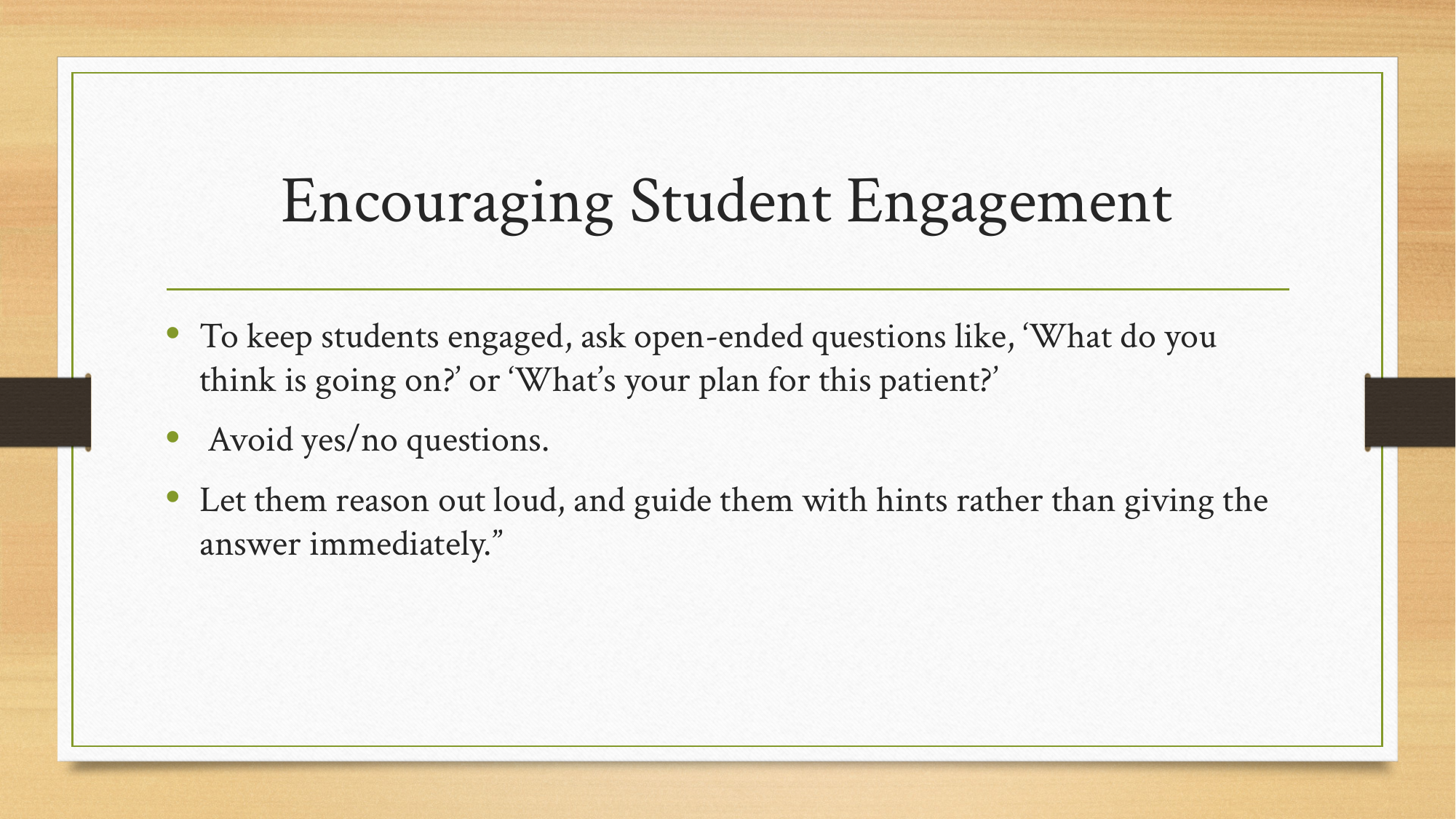

# Encouraging Student Engagement
To keep students engaged, ask open-ended questions like, ‘What do you think is going on?’ or ‘What’s your plan for this patient?’
 Avoid yes/no questions.
Let them reason out loud, and guide them with hints rather than giving the answer immediately.”